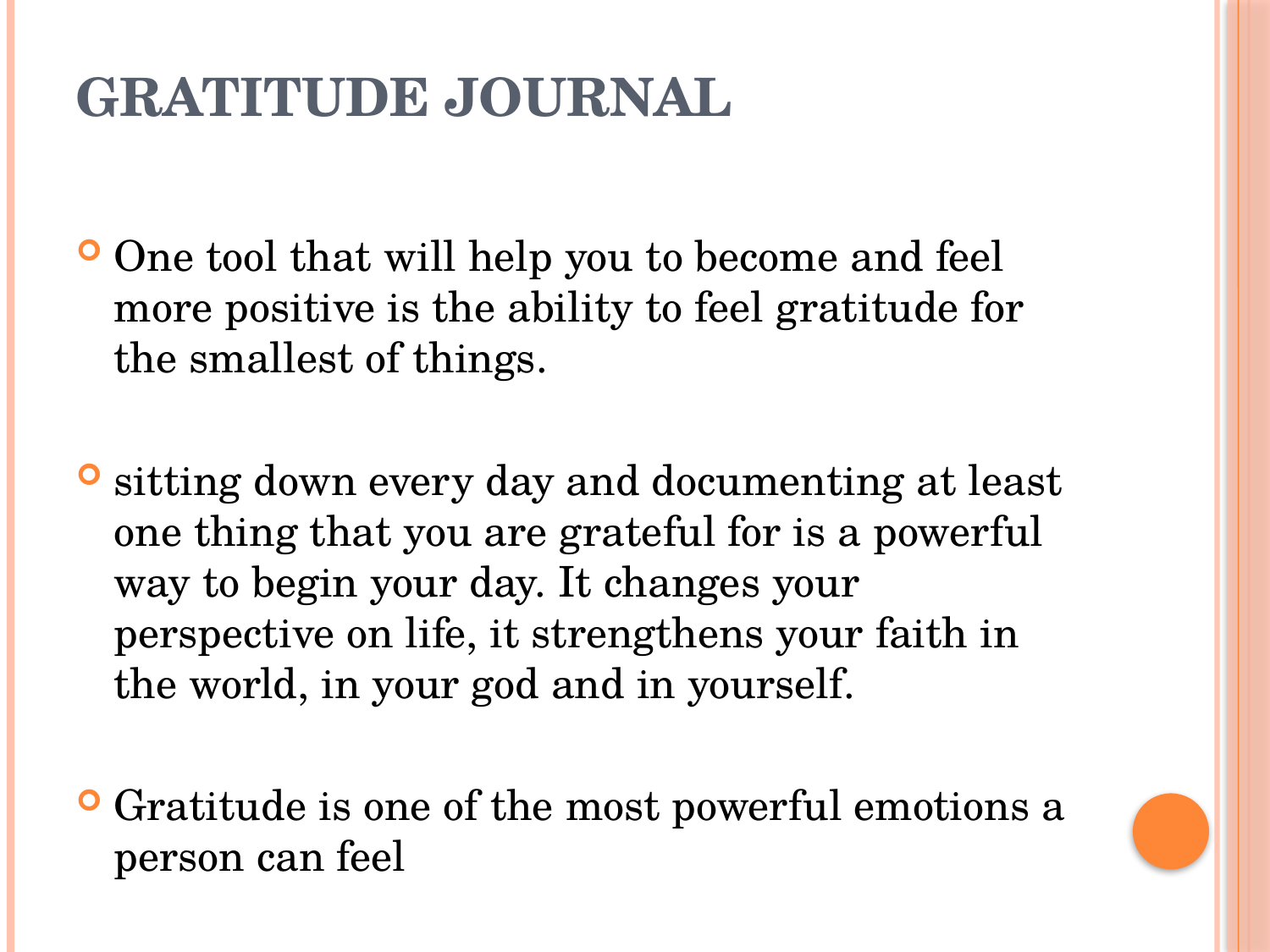

# Gratitude Journal
One tool that will help you to become and feel more positive is the ability to feel gratitude for the smallest of things.

sitting down every day and documenting at least one thing that you are grateful for is a powerful way to begin your day. It changes your perspective on life, it strengthens your faith in the world, in your god and in yourself.

Gratitude is one of the most powerful emotions a person can feel